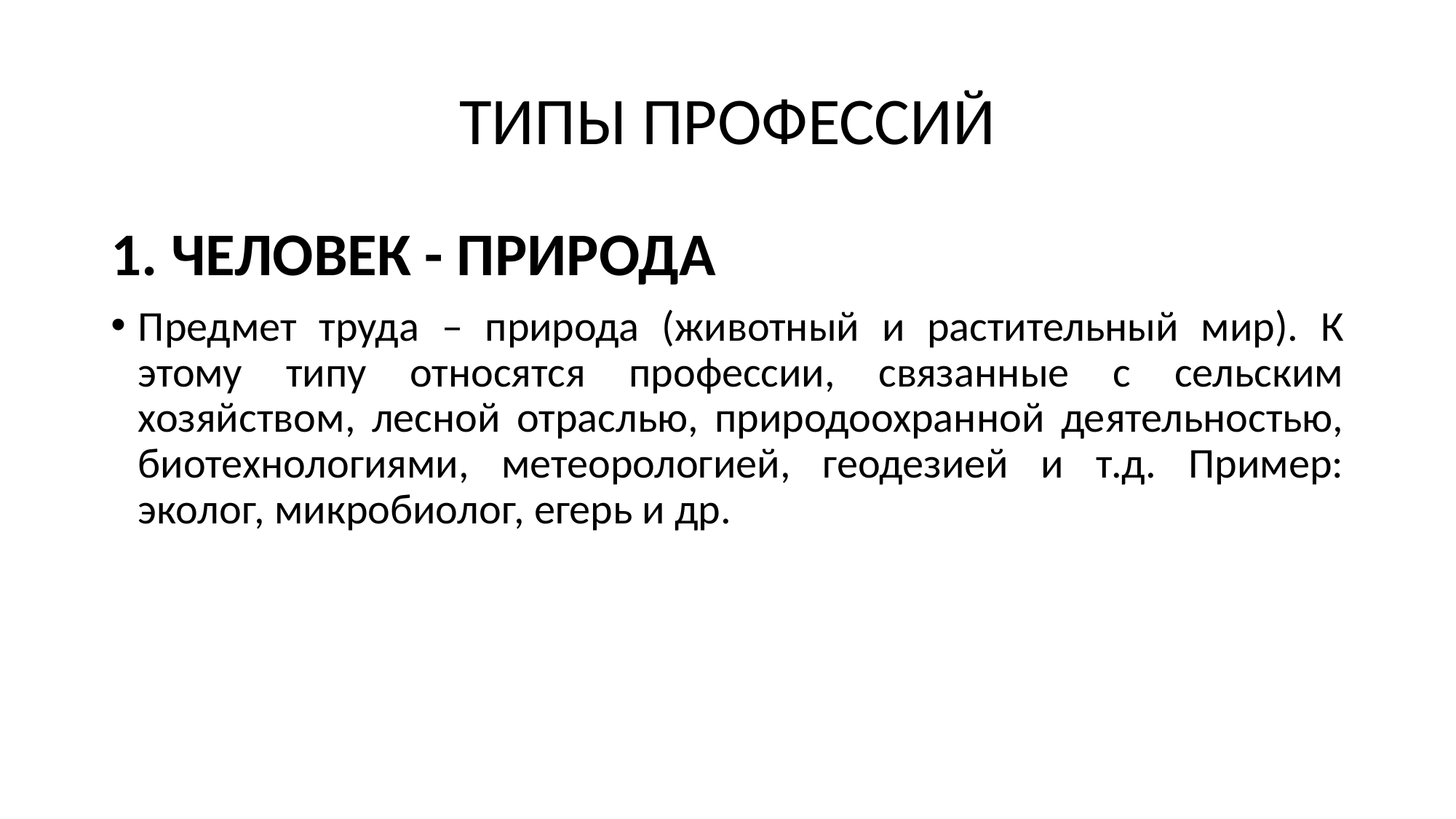

# ТИПЫ ПРОФЕССИЙ
1. ЧЕЛОВЕК - ПРИРОДА
Предмет труда – природа (животный и растительный мир). К этому типу относятся профессии, связанные с сельским хозяйством, лесной отраслью, природоохранной деятельностью, биотехнологиями, метеорологией, геодезией и т.д. Пример: эколог, микробиолог, егерь и др.